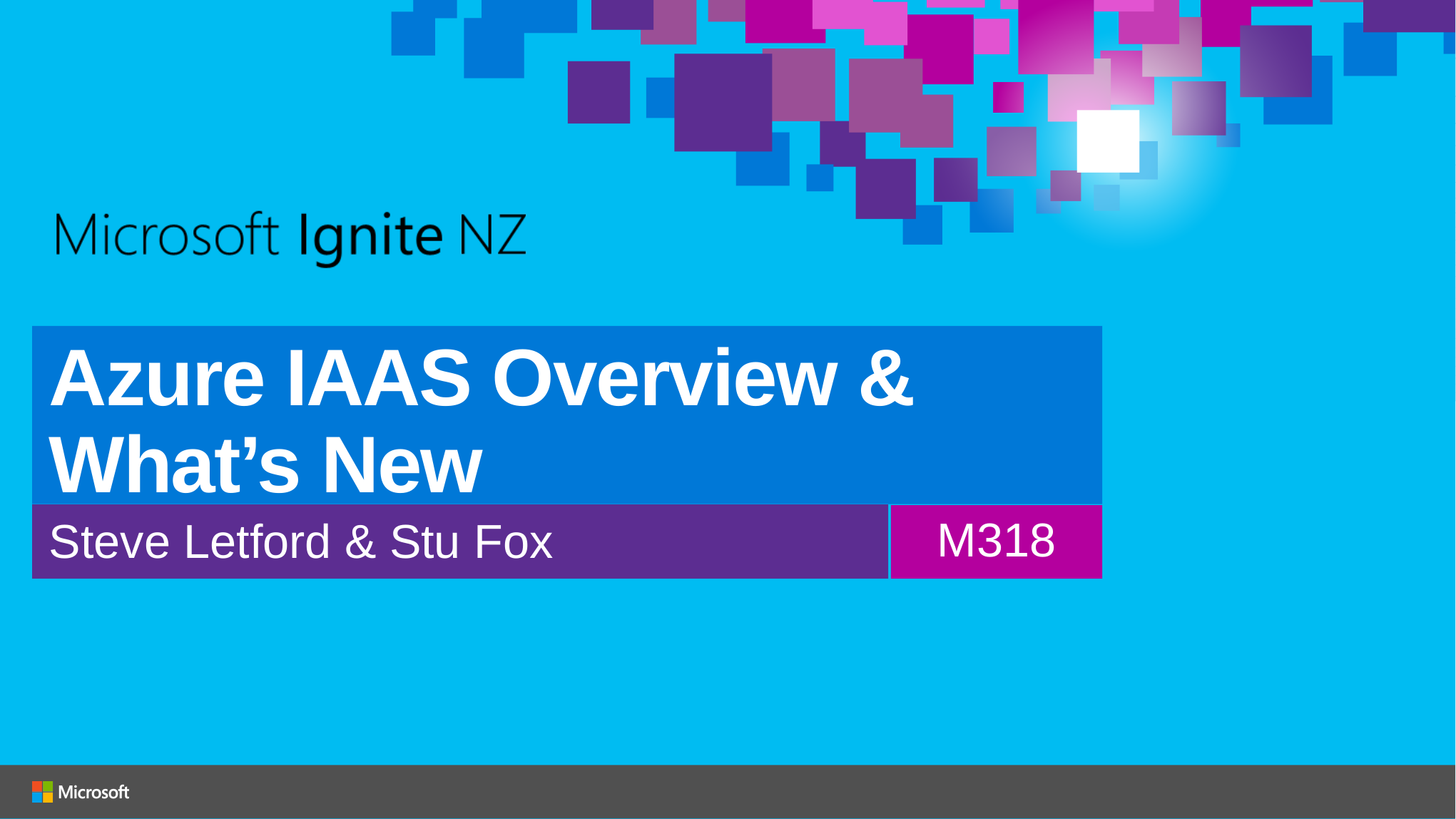

# Azure IAAS Overview & What’s New
Steve Letford & Stu Fox
M318